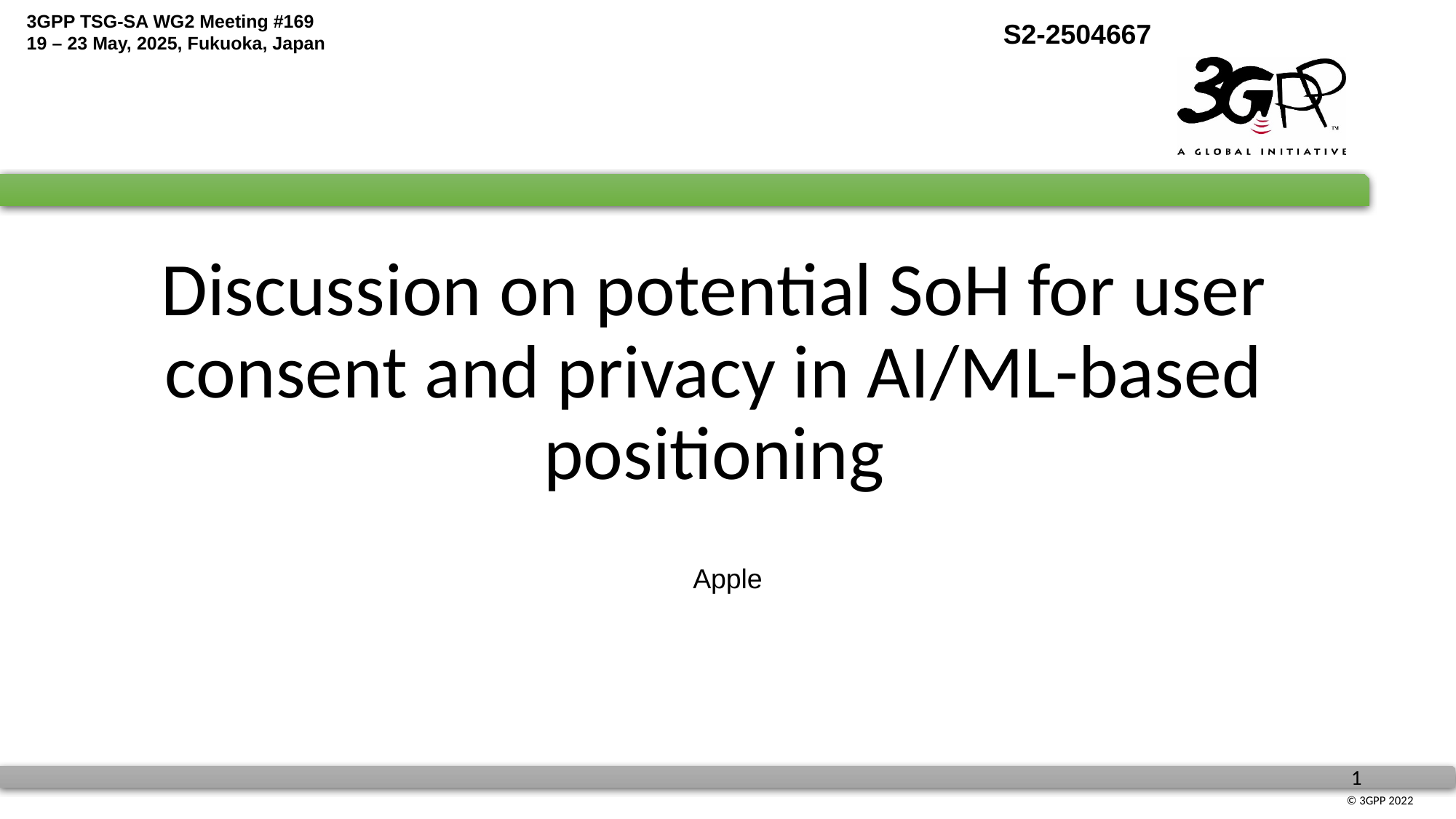

S2-2504667
# Discussion on potential SoH for user consent and privacy in AI/ML-based positioning
Apple